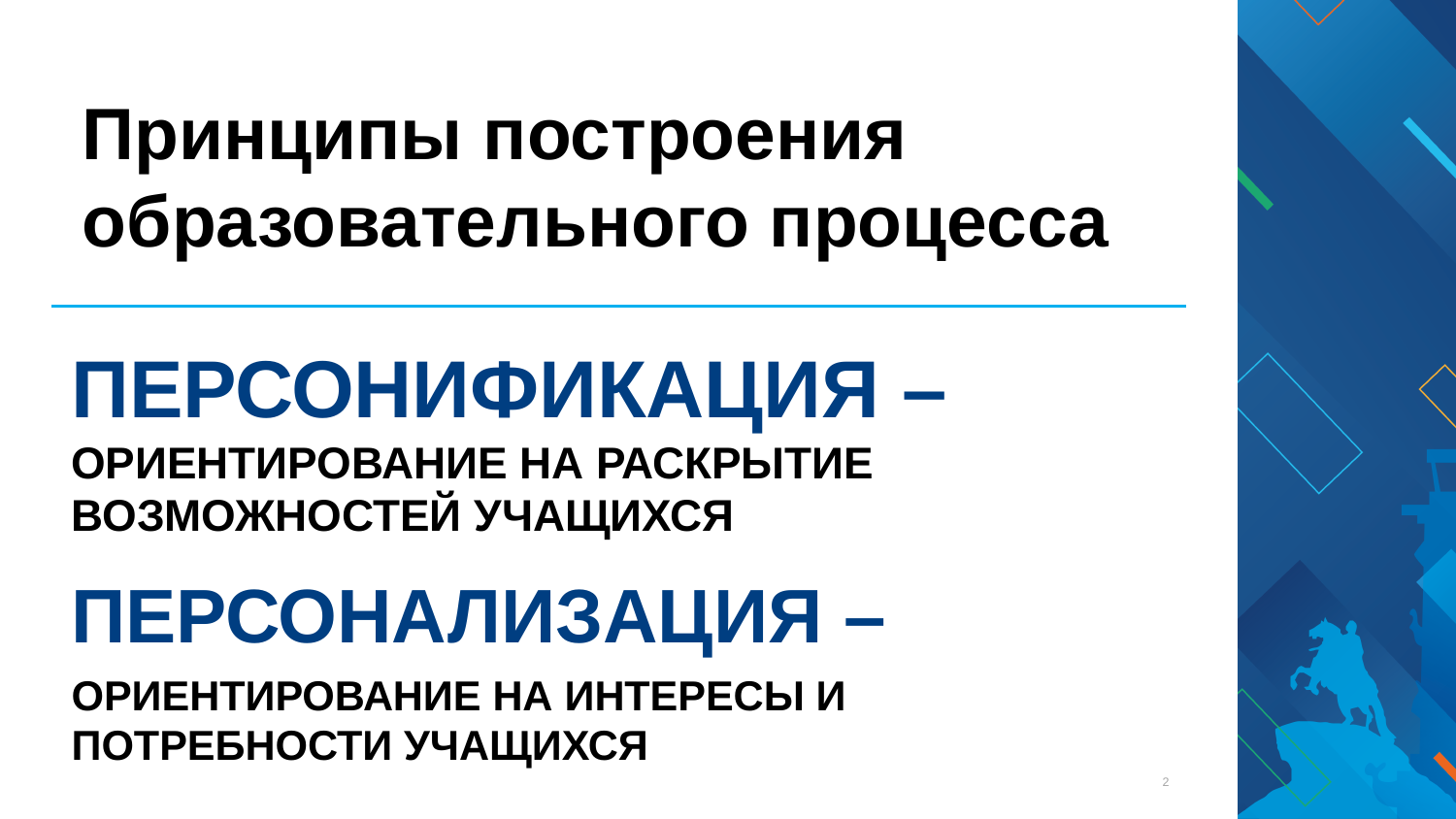

Принципы построения образовательного процесса
# Персонификация – ориентирование на раскрытие возможностей учащихся
персонализация –
ориентирование на интересы и потребности учащихся
2